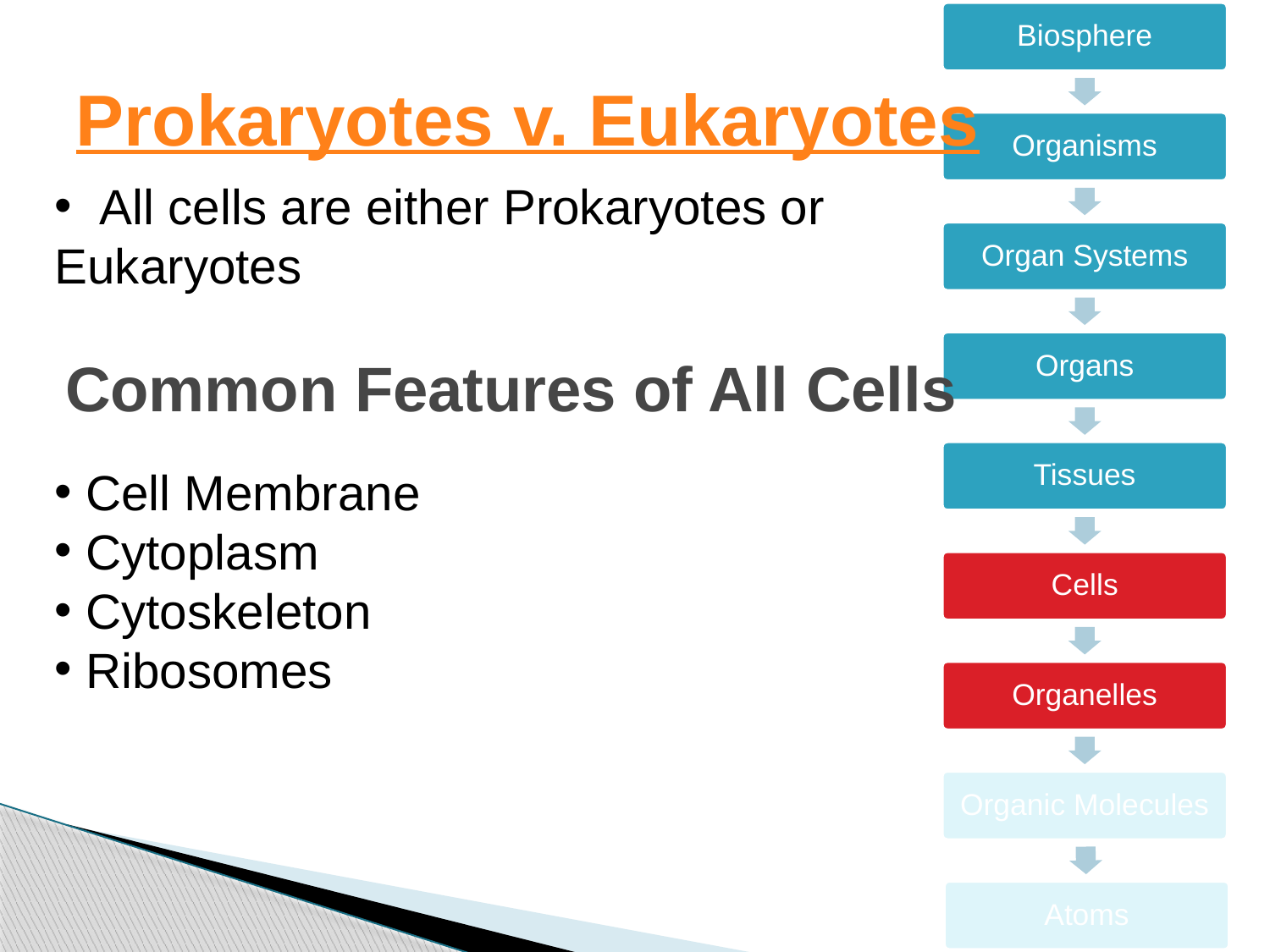

Biosphere

Organisms

Organ Systems

Organs

Tissues

Cells

Organelles

Organic Molecules

Atoms
# Prokaryotes v. Eukaryotes
  All cells are either Prokaryotes or Eukaryotes
Common Features of All Cells
 Cell Membrane
 Cytoplasm
 Cytoskeleton
 Ribosomes